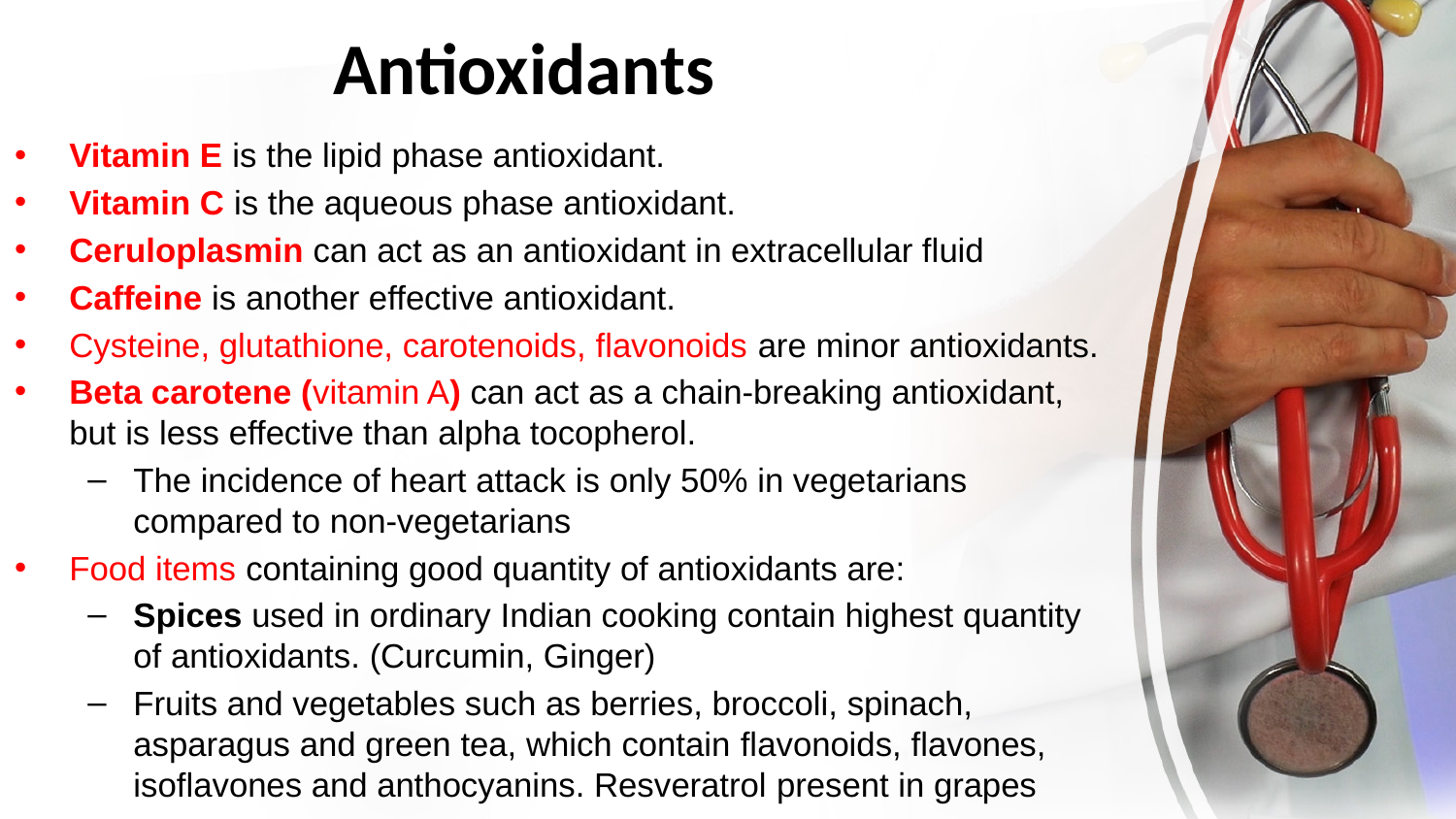

# Antioxidants
Vitamin E is the lipid phase antioxidant.
Vitamin C is the aqueous phase antioxidant.
Ceruloplasmin can act as an antioxidant in extracellular fluid
Caffeine is another effective antioxidant.
Cysteine, glutathione, carotenoids, flavonoids are minor antioxidants.
Beta carotene (vitamin A) can act as a chain-breaking antioxidant, but is less effective than alpha tocopherol.
The incidence of heart attack is only 50% in vegetarians compared to non-vegetarians
Food items containing good quantity of antioxidants are:
Spices used in ordinary Indian cooking contain highest quantity of antioxidants. (Curcumin, Ginger)
Fruits and vegetables such as berries, broccoli, spinach, asparagus and green tea, which contain flavonoids, flavones, isoflavones and anthocyanins. Resveratrol present in grapes